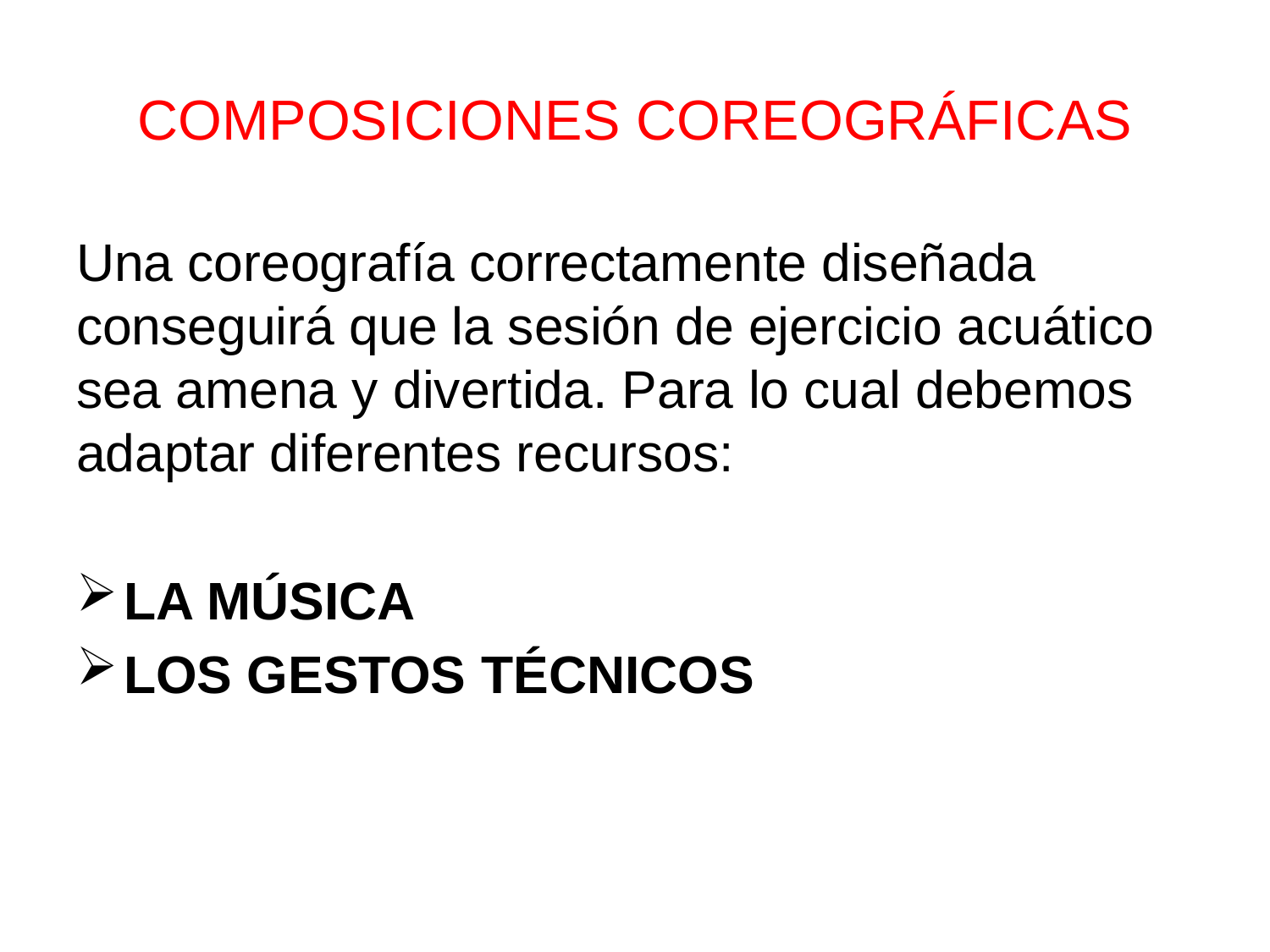

# COMPOSICIONES COREOGRÁFICAS
Una coreografía correctamente diseñada conseguirá que la sesión de ejercicio acuático sea amena y divertida. Para lo cual debemos adaptar diferentes recursos:

LA MÚSICA
LOS GESTOS TÉCNICOS